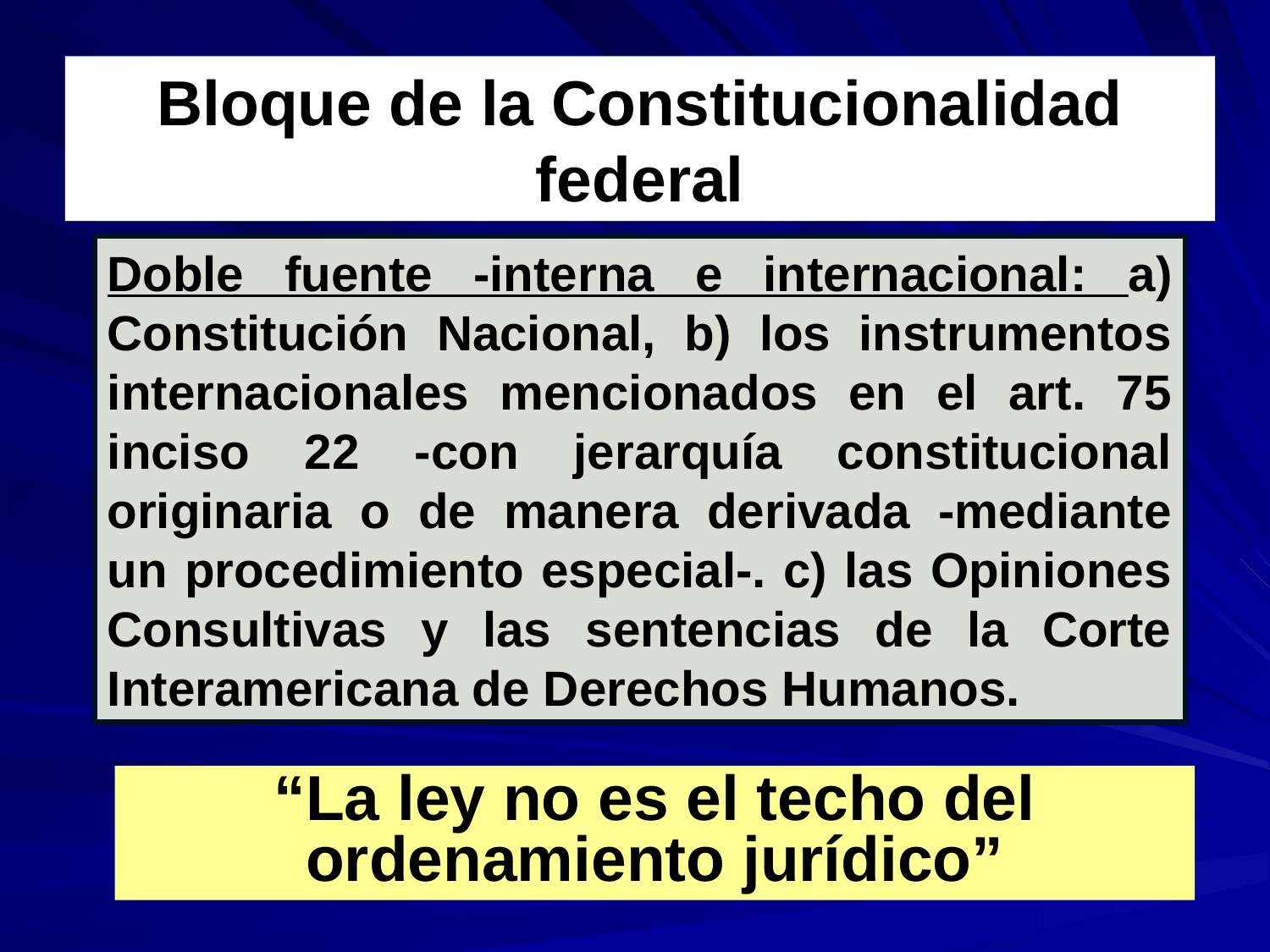

Bloque de la Constitucionalidad federal
Doble fuente -interna e internacional: a) Constitución Nacional, b) los instrumentos internacionales mencionados en el art. 75 inciso 22 -con jerarquía constitucional originaria o de manera derivada -mediante un procedimiento especial-. c) las Opiniones Consultivas y las sentencias de la Corte Interamericana de Derechos Humanos.
“La ley no es el techo del ordenamiento jurídico”